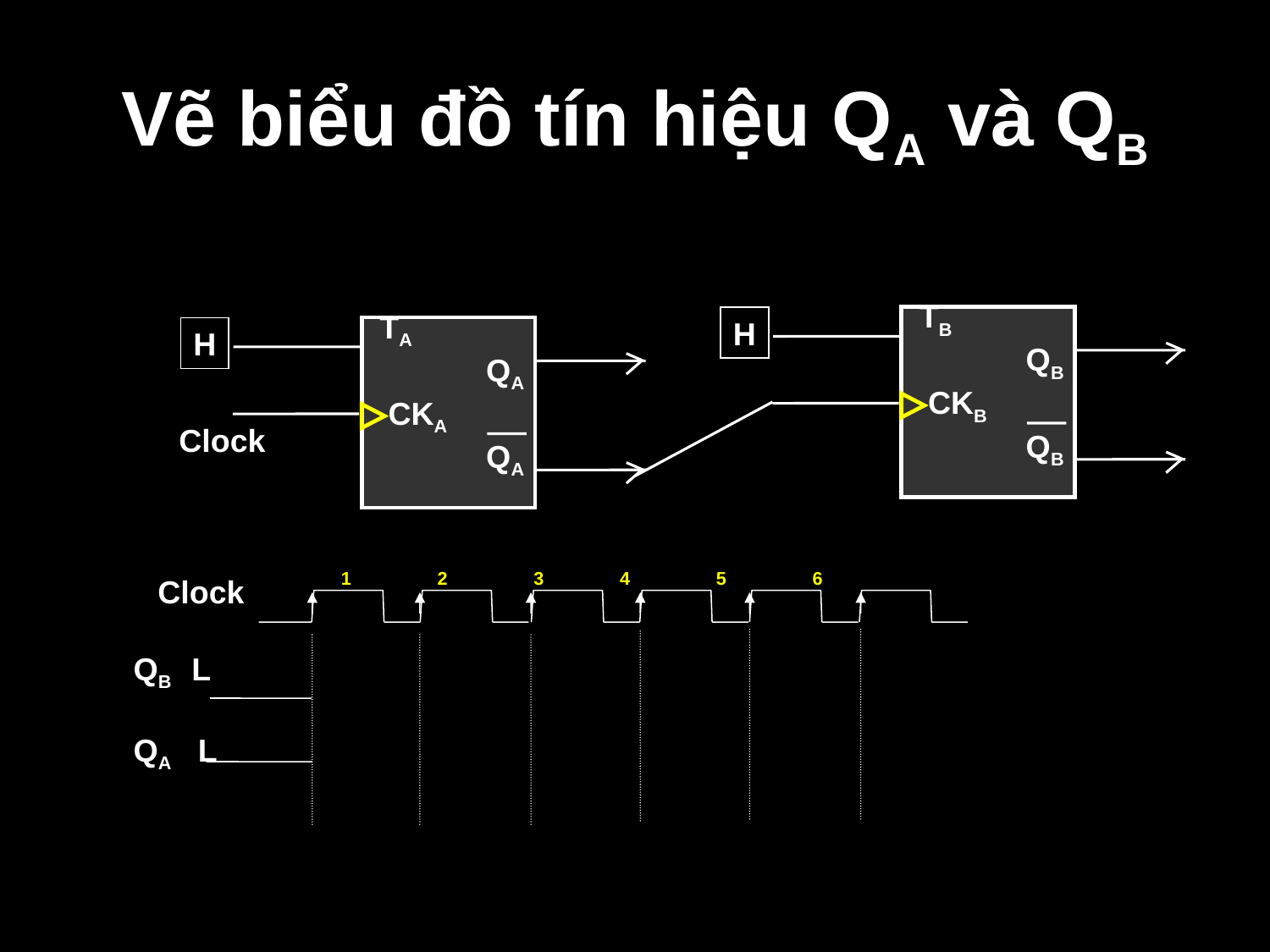

# Vẽ biểu đồ tín hiệu QA và QB

  TB
              QB
   CKB
              QB

H
  TA
              QA
   CKA
              QA

H

Clock

     1                 2                 3               4                 5                 6

Clock

 QB    L

 QA   L